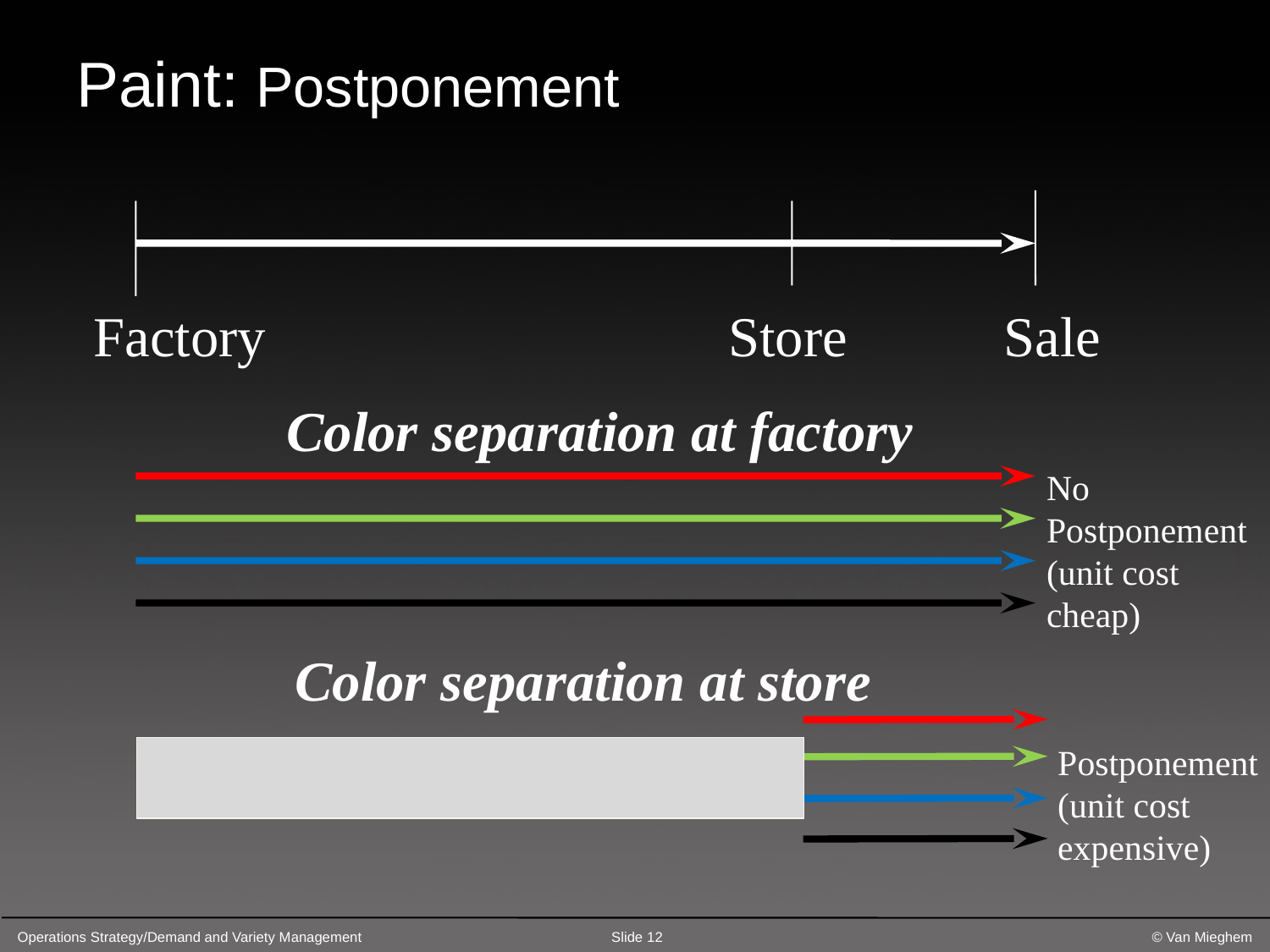

# Paint: Postponement

Store
Sale
Factory
Color separation at factory
No
Postponement
(unit cost
cheap)

Color separation at store

Postponement
(unit cost
expensive)